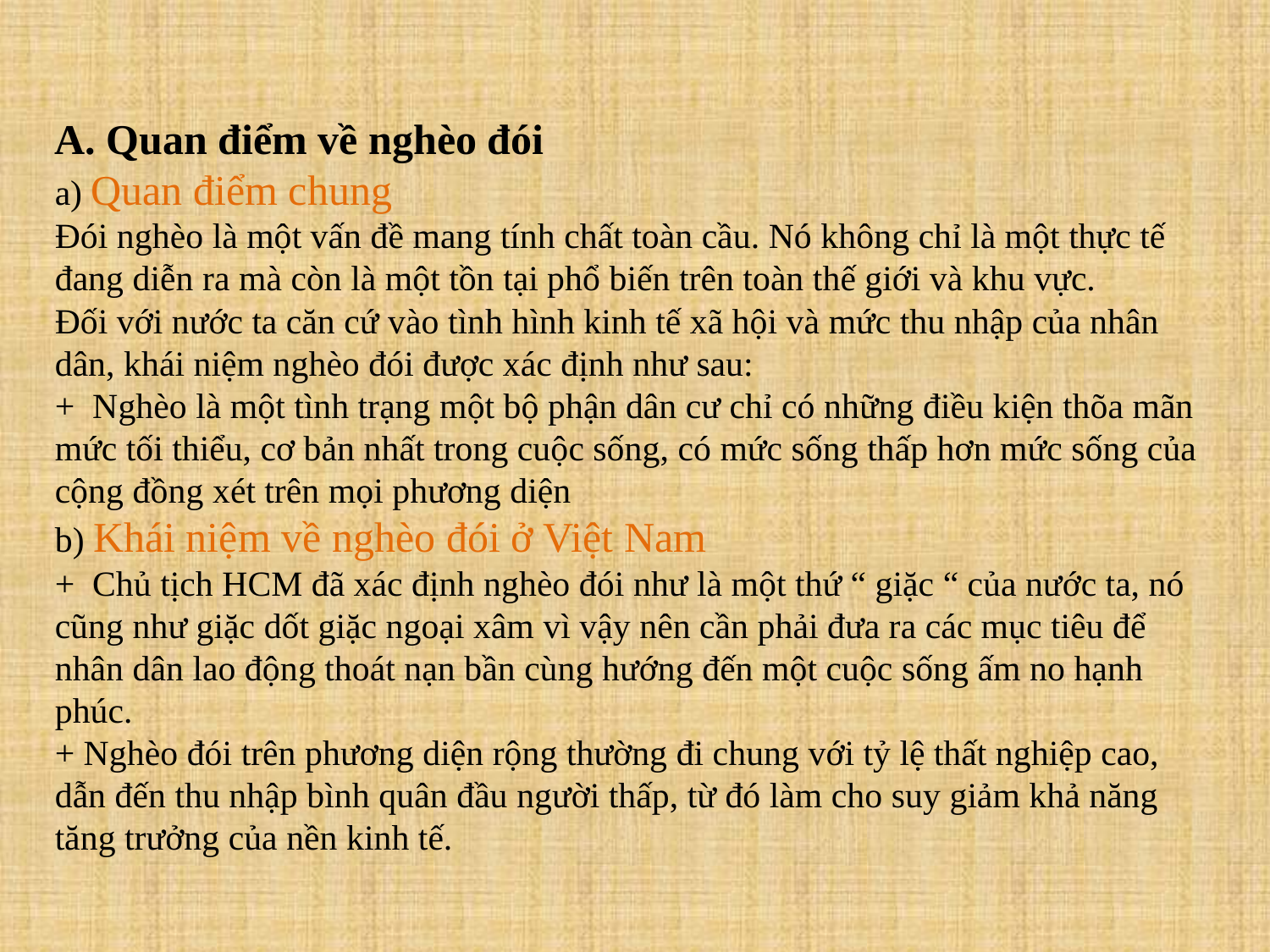

A. Quan điểm về nghèo đói
a) Quan điểm chung
Đói nghèo là một vấn đề mang tính chất toàn cầu. Nó không chỉ là một thực tế đang diễn ra mà còn là một tồn tại phổ biến trên toàn thế giới và khu vực.
Đối với nước ta căn cứ vào tình hình kinh tế xã hội và mức thu nhập của nhân dân, khái niệm nghèo đói được xác định như sau:
+  Nghèo là một tình trạng một bộ phận dân cư chỉ có những điều kiện thõa mãn mức tối thiểu, cơ bản nhất trong cuộc sống, có mức sống thấp hơn mức sống của cộng đồng xét trên mọi phương diện
b) Khái niệm về nghèo đói ở Việt Nam
+  Chủ tịch HCM đã xác định nghèo đói như là một thứ “ giặc “ của nước ta, nó cũng như giặc dốt giặc ngoại xâm vì vậy nên cần phải đưa ra các mục tiêu để nhân dân lao động thoát nạn bần cùng hướng đến một cuộc sống ấm no hạnh phúc.
+ Nghèo đói trên phương diện rộng thường đi chung với tỷ lệ thất nghiệp cao, dẫn đến thu nhập bình quân đầu người thấp, từ đó làm cho suy giảm khả năng tăng trưởng của nền kinh tế.